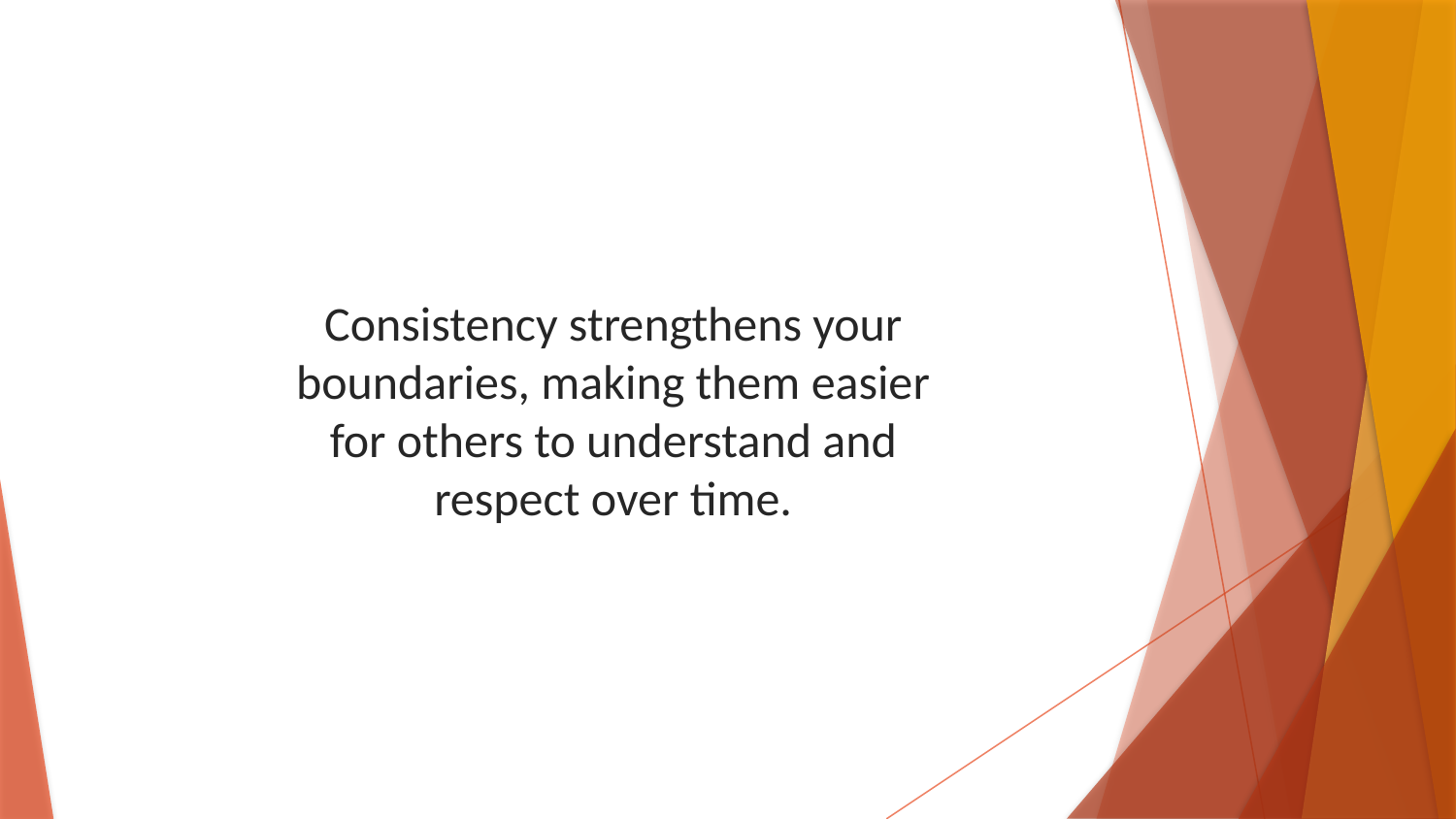

Consistency strengthens your boundaries, making them easier for others to understand and respect over time.